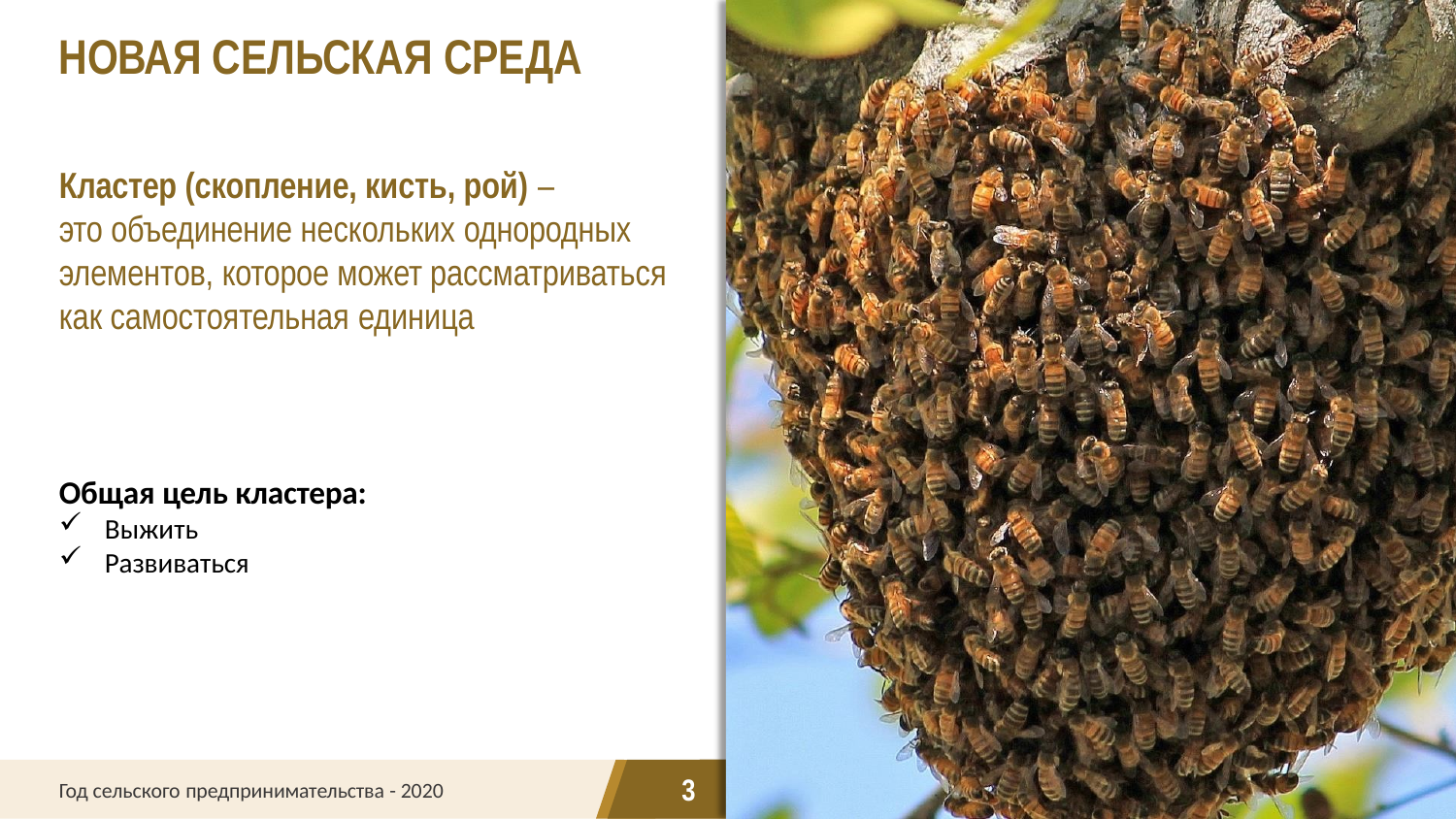

# НОВАЯ СЕЛЬСКАЯ СРЕДА
Кластер (скопление, кисть, рой) –
это объединение нескольких однородных  элементов, которое может рассматриваться  как самостоятельная единица
Общая цель кластера:
Выжить
Развиваться
3
Год сельского предпринимательства - 2020